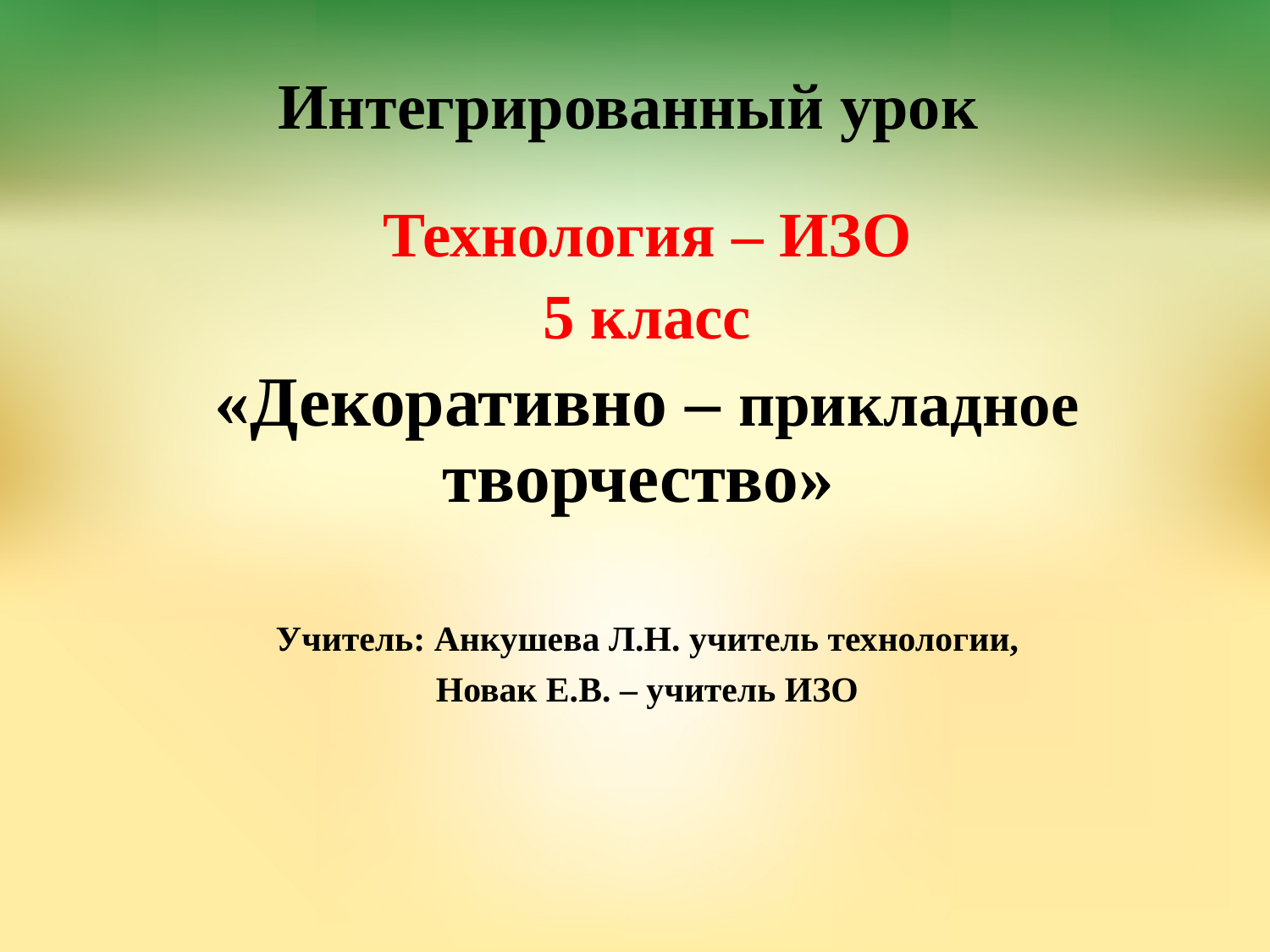

# Интегрированный урок
Технология – ИЗО
5 класс
«Декоративно – прикладное творчество»

Учитель: Анкушева Л.Н. учитель технологии,
Новак Е.В. – учитель ИЗО